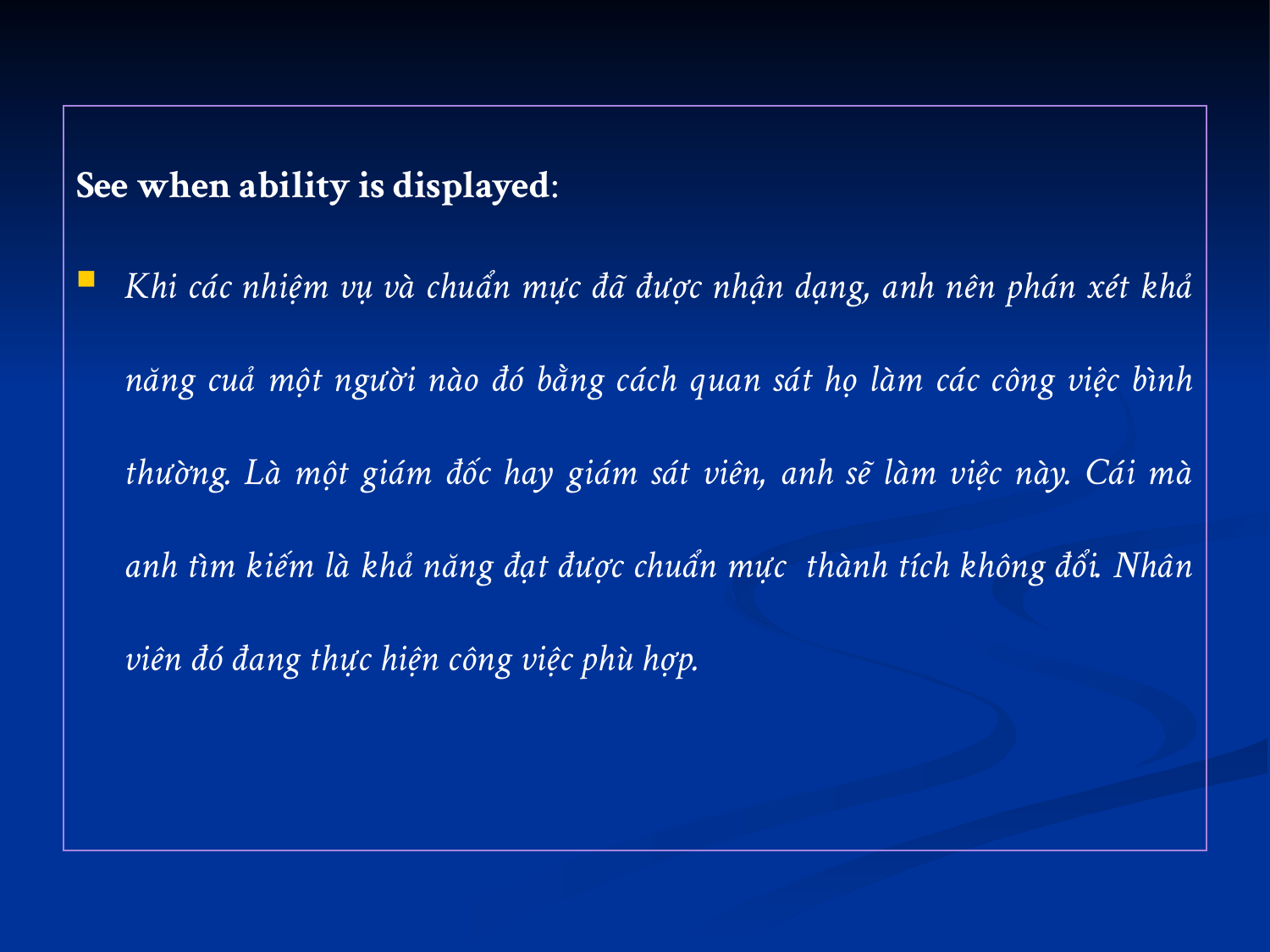

See when ability is displayed:
Khi các nhiệm vụ và chuẩn mực đã được nhận dạng, anh nên phán xét khả năng cuả một người nào đó bằng cách quan sát họ làm các công việc bình thường. Là một giám đốc hay giám sát viên, anh sẽ làm việc này. Cái mà anh tìm kiếm là khả năng đạt được chuẩn mực  thành tích không đổi. Nhân viên đó đang thực hiện công việc phù hợp.